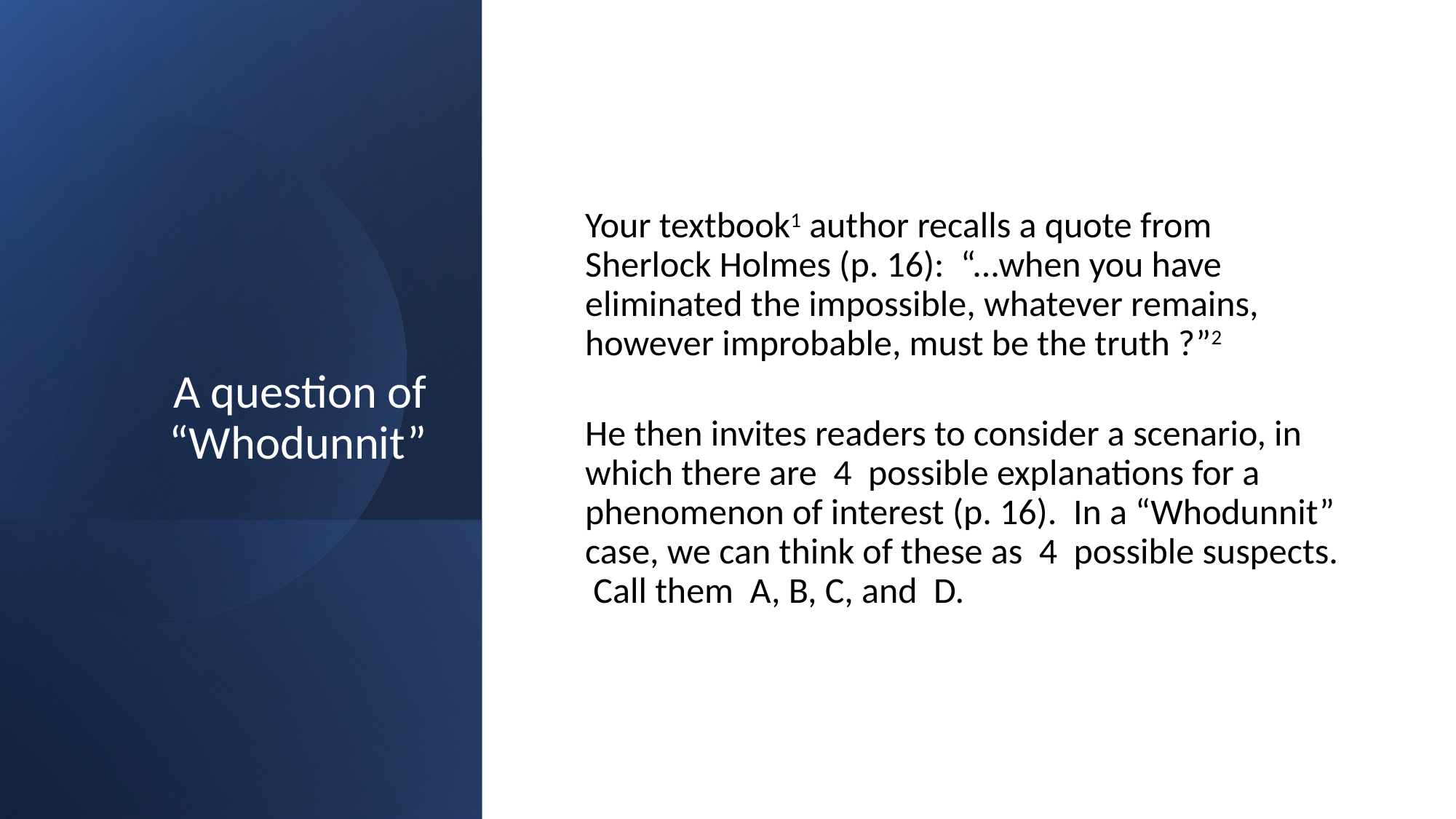

# A question of “Whodunnit”
Your textbook1 author recalls a quote from Sherlock Holmes (p. 16):  “...when you have eliminated the impossible, whatever remains, however improbable, must be the truth ?”2

He then invites readers to consider a scenario, in which there are  4  possible explanations for a phenomenon of interest (p. 16).  In a “Whodunnit” case, we can think of these as  4  possible suspects.  Call them  A, B, C, and  D.